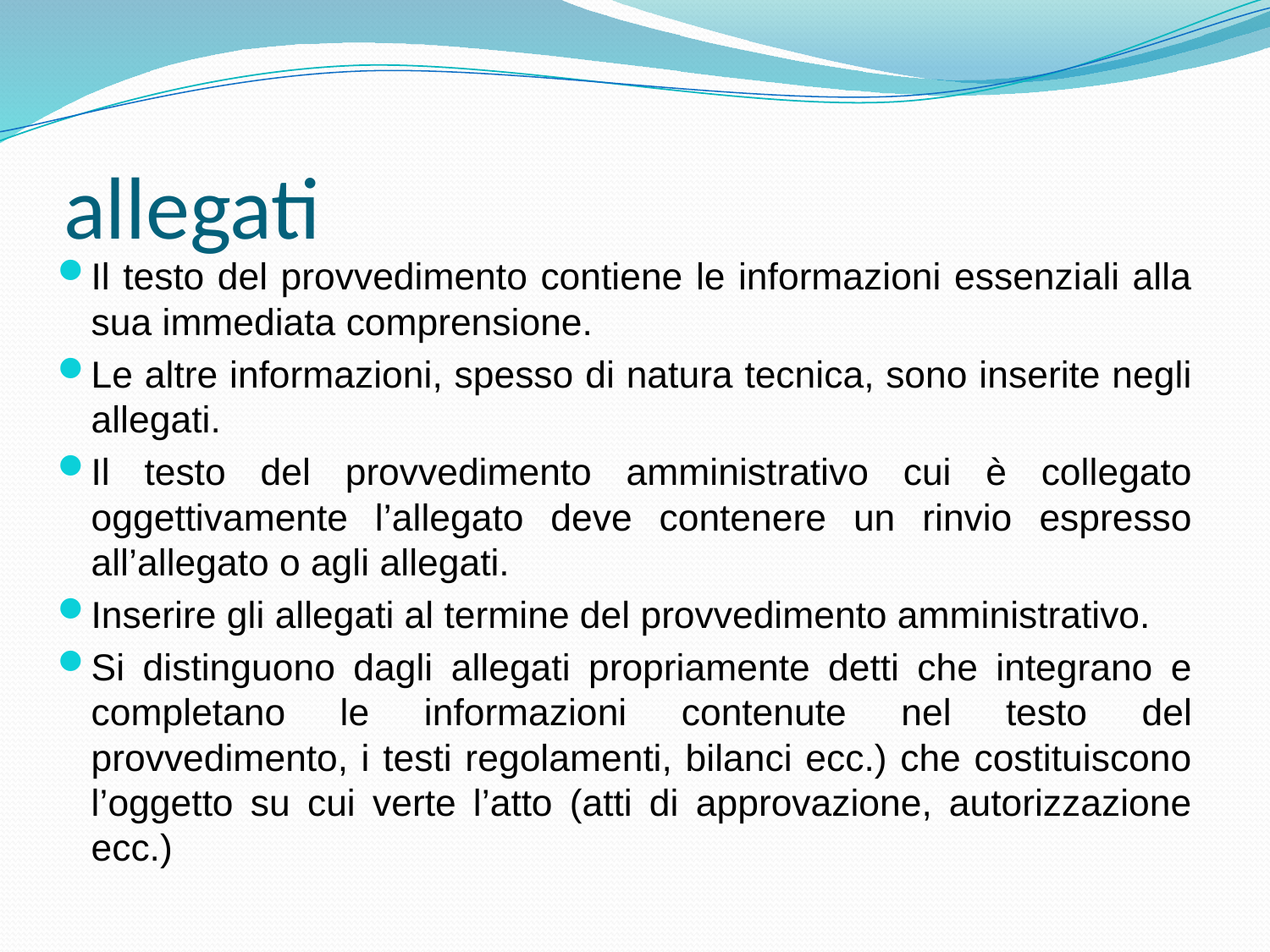

# allegati
Il testo del provvedimento contiene le informazioni essenziali alla sua immediata comprensione.
Le altre informazioni, spesso di natura tecnica, sono inserite negli allegati.
Il testo del provvedimento amministrativo cui è collegato oggettivamente l’allegato deve contenere un rinvio espresso all’allegato o agli allegati.
Inserire gli allegati al termine del provvedimento amministrativo.
Si distinguono dagli allegati propriamente detti che integrano e completano le informazioni contenute nel testo del provvedimento, i testi regolamenti, bilanci ecc.) che costituiscono l’oggetto su cui verte l’atto (atti di approvazione, autorizzazione ecc.)